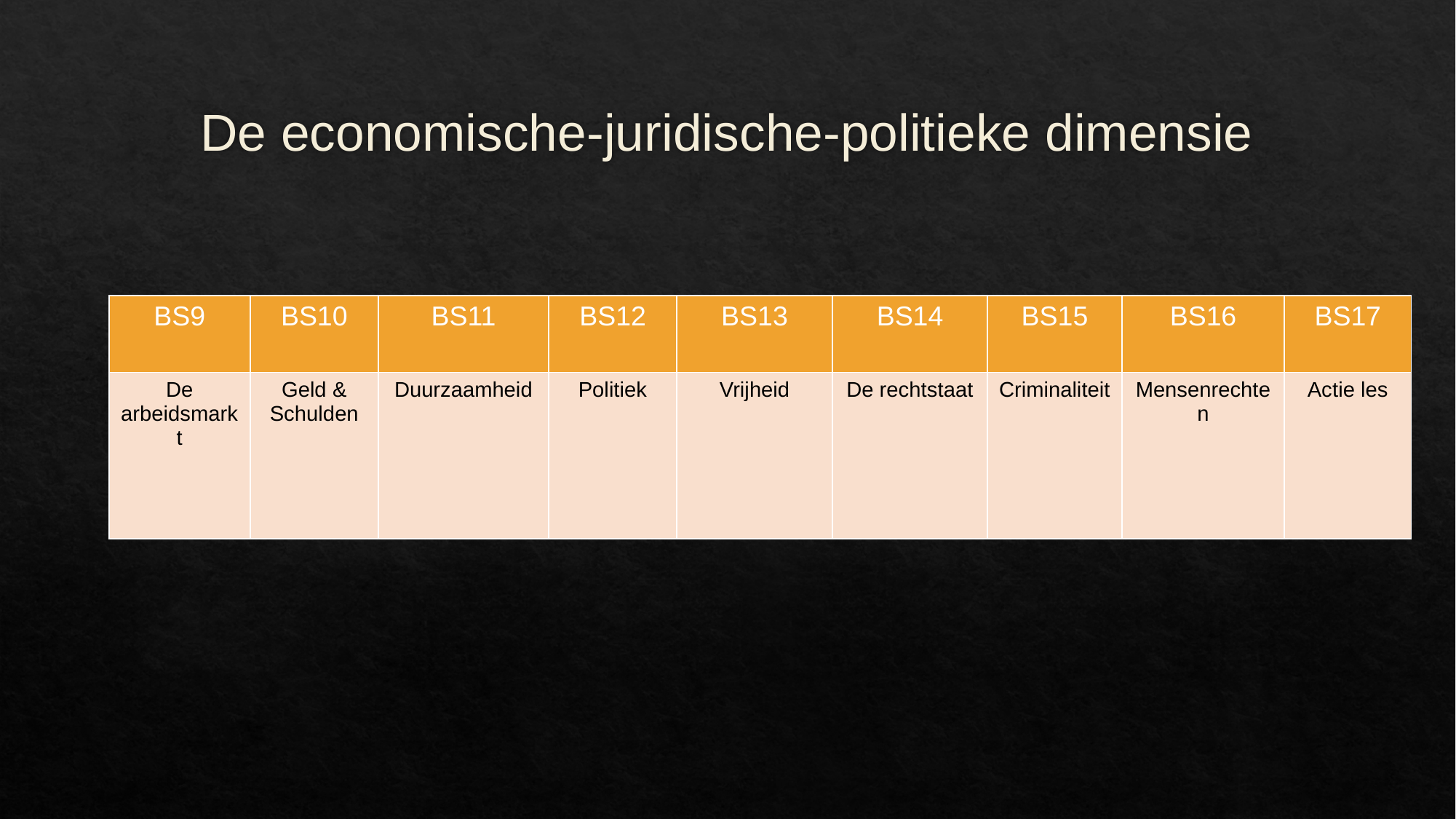

# De economische-juridische-politieke dimensie
| BS9 | BS10 | BS11 | BS12 | BS13 | BS14 | BS15 | BS16 | BS17 |
| --- | --- | --- | --- | --- | --- | --- | --- | --- |
| De arbeidsmarkt | Geld & Schulden | Duurzaamheid | Politiek | Vrijheid | De rechtstaat | Criminaliteit | Mensenrechten | Actie les |